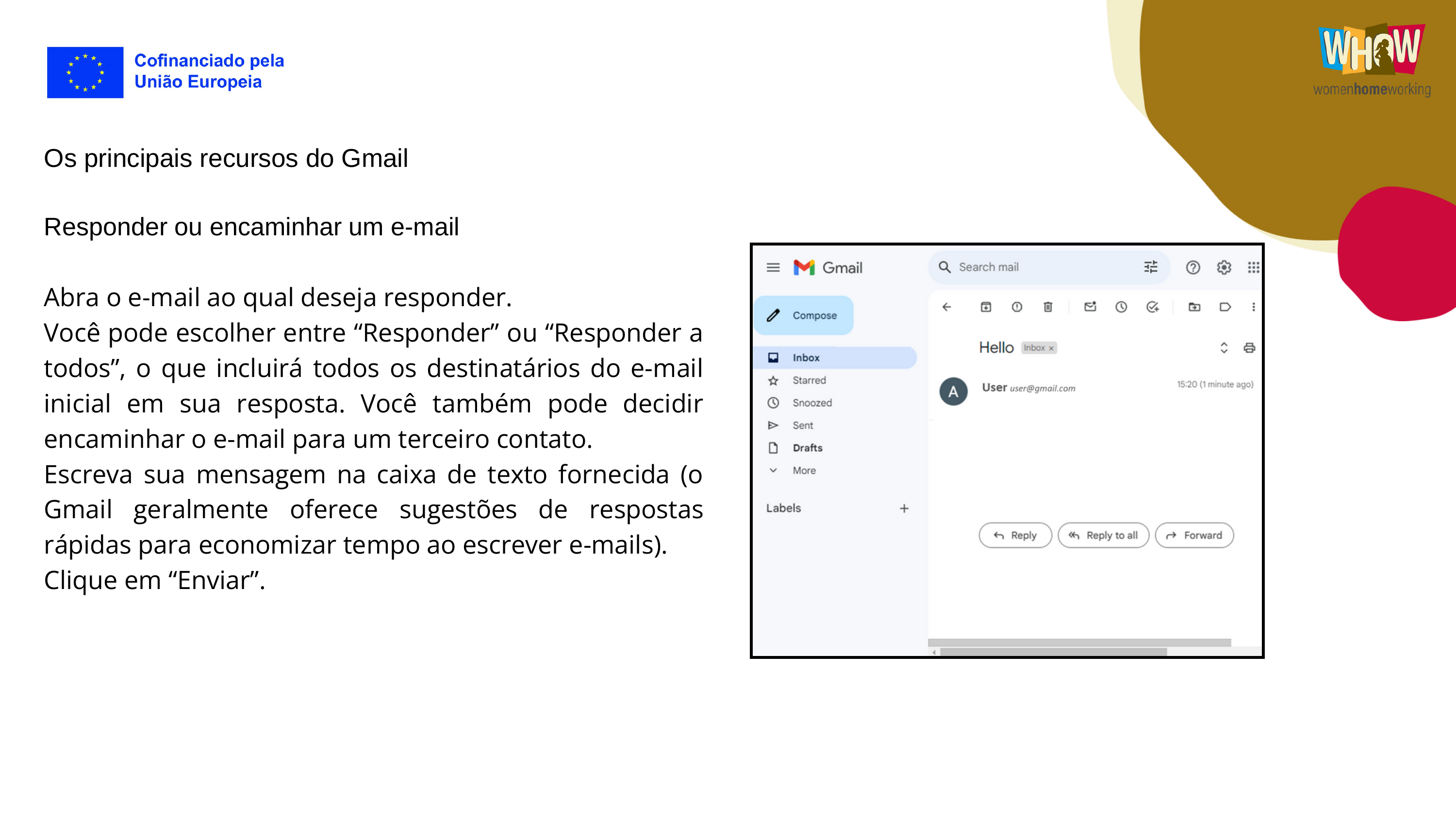

Os principais recursos do Gmail
Responder ou encaminhar um e-mail

Abra o e-mail ao qual deseja responder.
Você pode escolher entre “Responder” ou “Responder a todos”, o que incluirá todos os destinatários do e-mail inicial em sua resposta. Você também pode decidir encaminhar o e-mail para um terceiro contato.
Escreva sua mensagem na caixa de texto fornecida (o Gmail geralmente oferece sugestões de respostas rápidas para economizar tempo ao escrever e-mails).
Clique em “Enviar”.